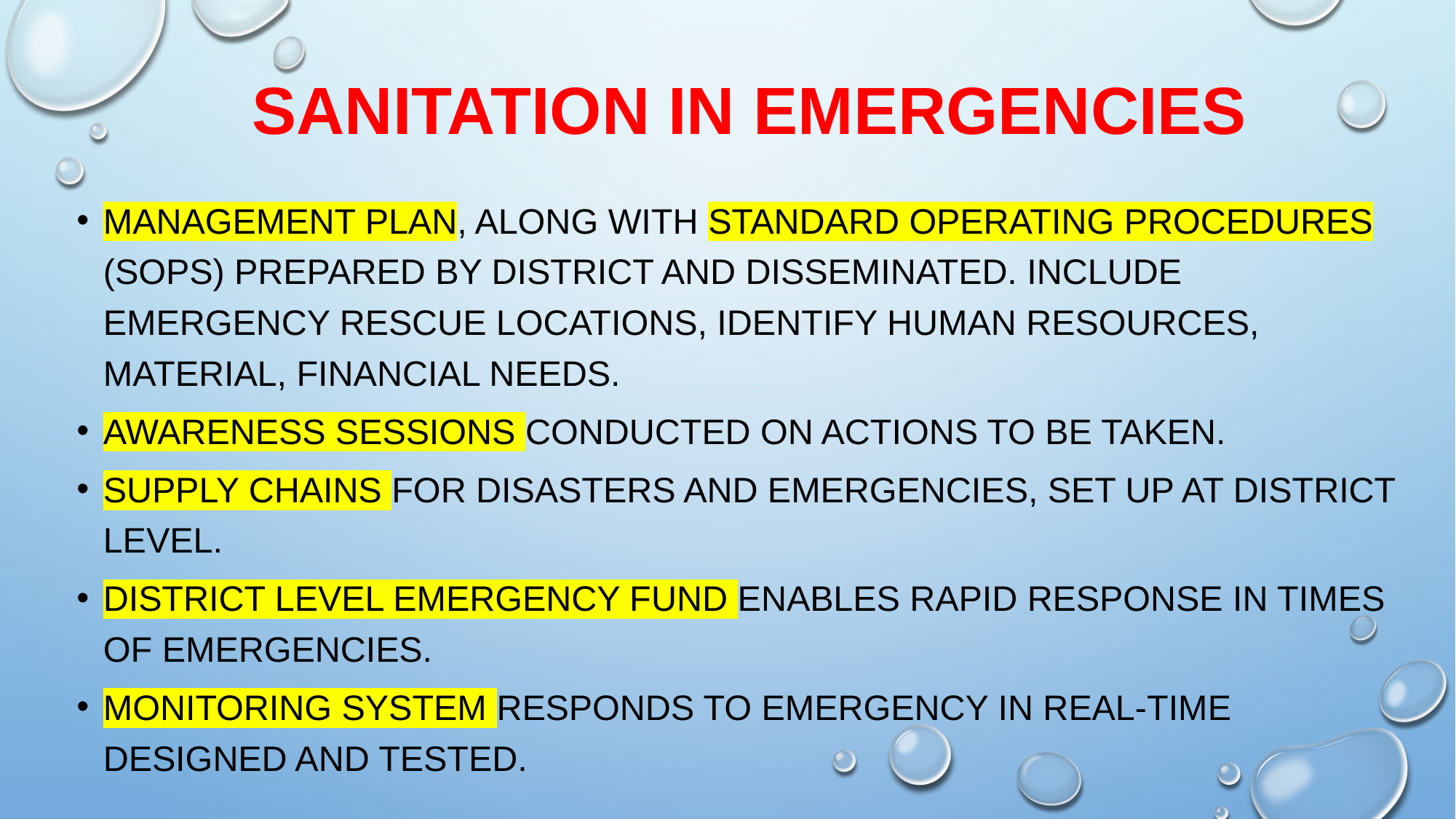

# Sanitation in emergencies
management plan, along with Standard Operating Procedures (SOPs) prepared by district and disseminated. include emergency rescue locations, identify human resources, material, financial needs.
Awareness sessions conducted on actions to be taken.
Supply chains for disasters and emergencies, set up at district level.
district level emergency fund enables rapid response in times of emergencies.
monitoring system responds to emergency in real-time designed and tested.